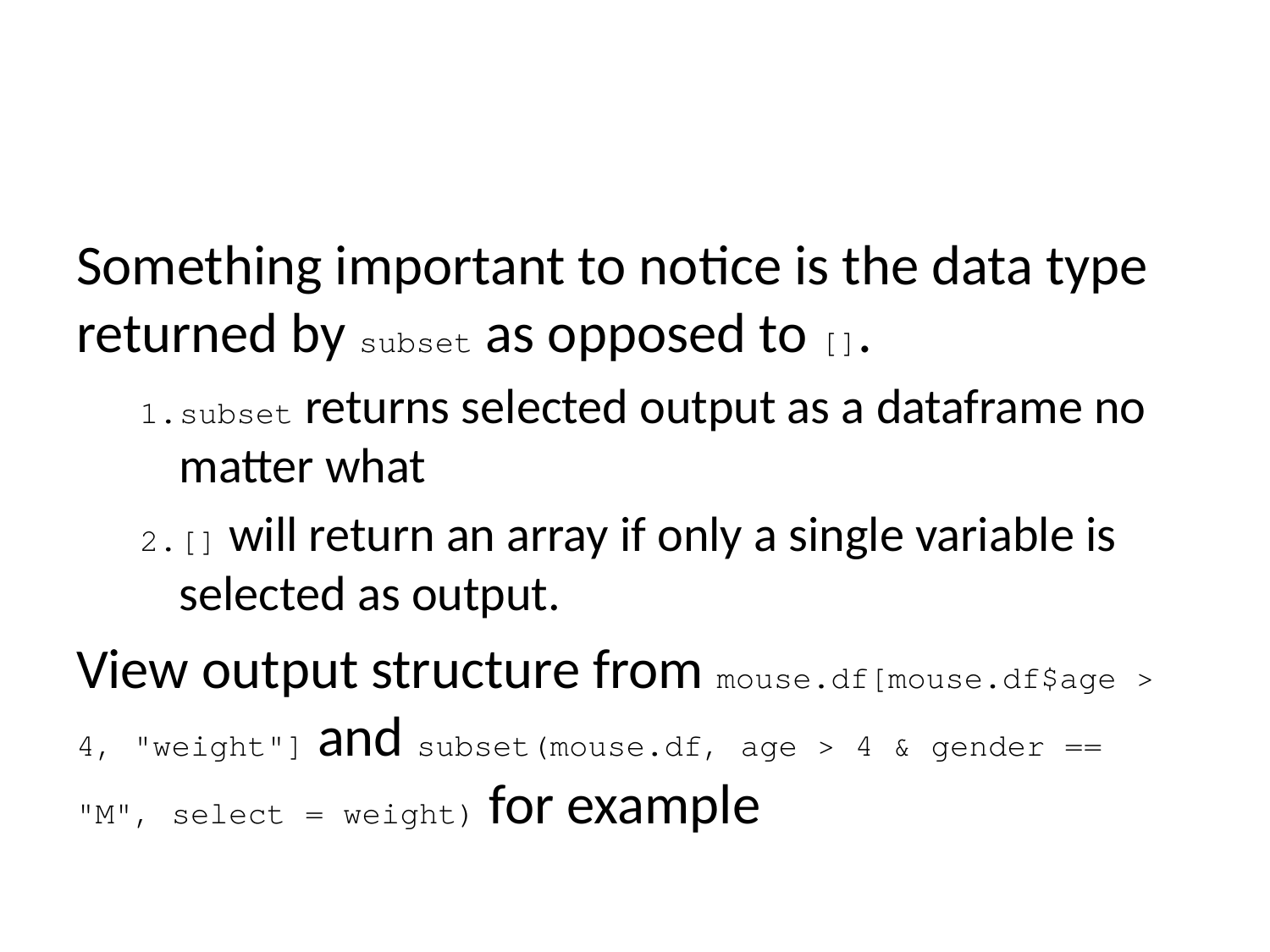

Something important to notice is the data type returned by subset as opposed to [].
subset returns selected output as a dataframe no matter what
[] will return an array if only a single variable is selected as output.
View output structure from mouse.df[mouse.df$age > 4, "weight"] and subset(mouse.df, age > 4 & gender == "M", select = weight) for example